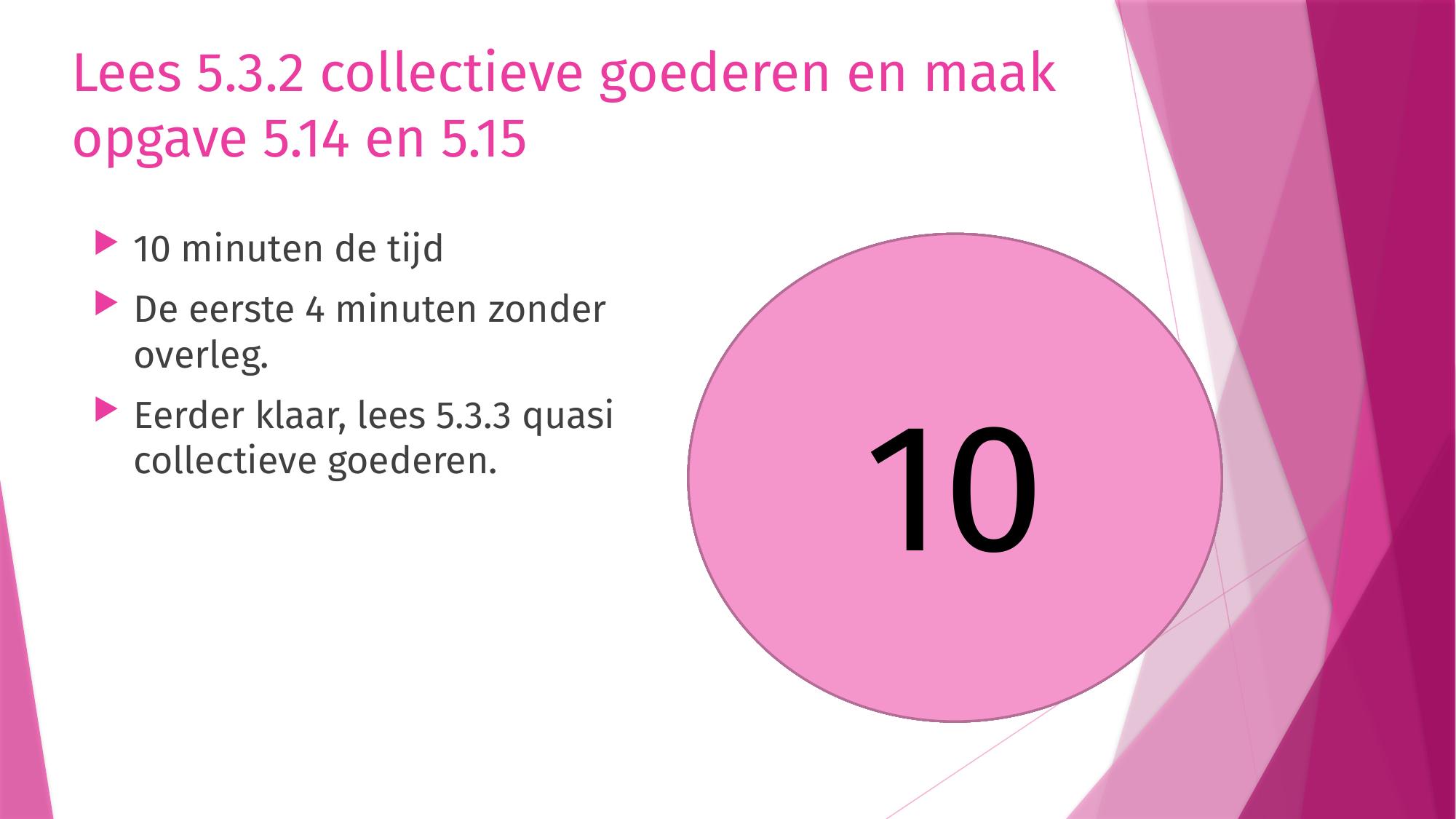

# Lees 5.3.2 collectieve goederen en maak opgave 5.14 en 5.15
10 minuten de tijd
De eerste 4 minuten zonder overleg.
Eerder klaar, lees 5.3.3 quasi collectieve goederen.
10
8
9
5
6
7
4
3
1
2